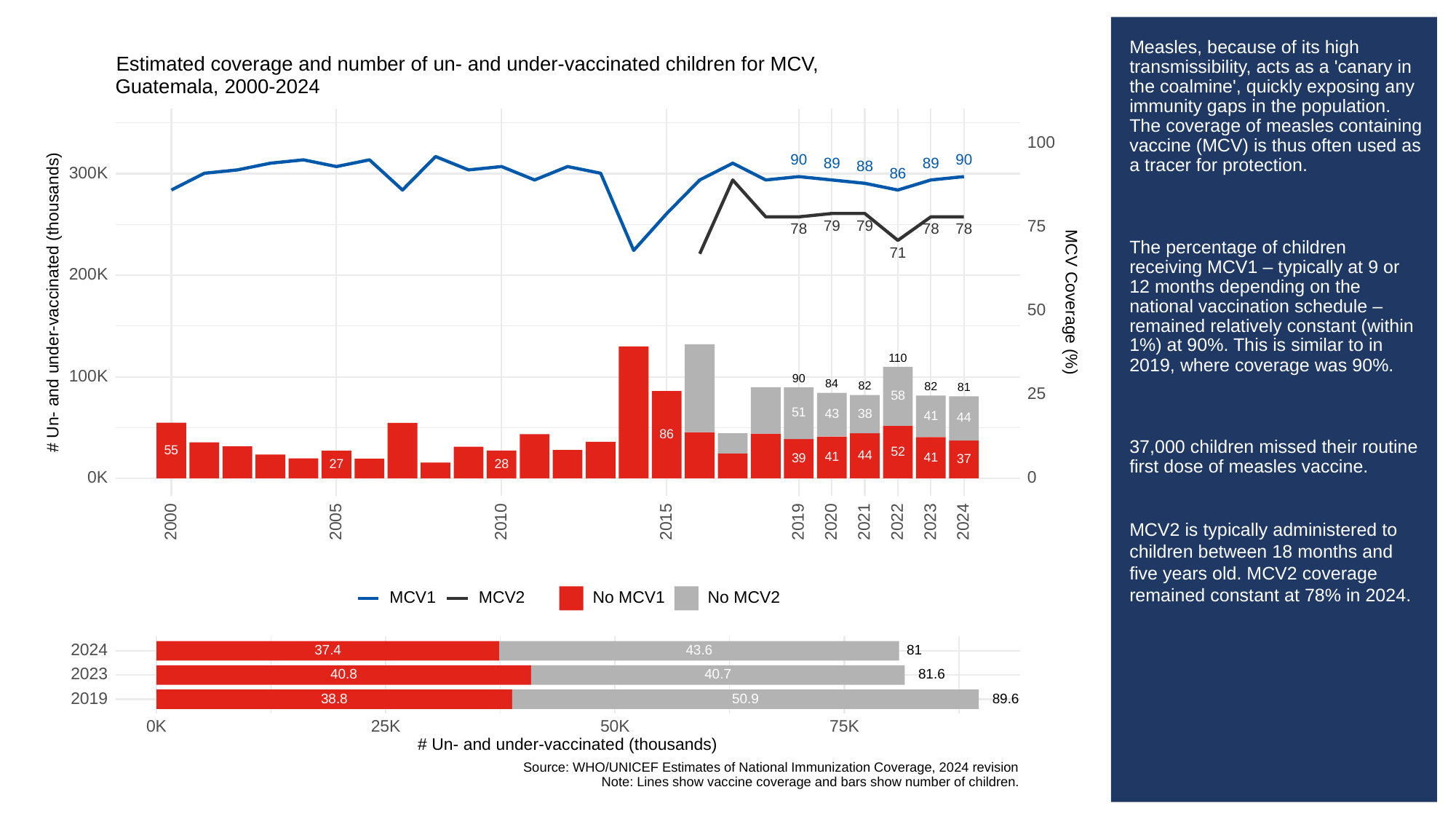

# Measles, because of its high transmissibility, acts as a 'canary in the coalmine', quickly exposing any immunity gaps in the population. The coverage of measles containing vaccine (MCV) is thus often used as a tracer for protection.

The percentage of children receiving MCV1 – typically at 9 or 12 months depending on the national vaccination schedule – remained relatively constant (within 1%) at 90%. This is similar to in 2019, where coverage was 90%.

37,000 children missed their routine first dose of measles vaccine.

MCV2 is typically administered to children between 18 months and five years old. MCV2 coverage remained constant at 78% in 2024.

Estimated coverage and number of un- and under-vaccinated children for MCV,
Guatemala, 2000-2024

100
90
90

89
89
88
300K
86

79
79
75
78
78
78

71
200K

# Un- and under-vaccinated (thousands)
MCV Coverage (%)
50

110

100K
90

84
82
82
81

25

58

51
38
43
41
44

86

55

52

44
41
41

39

37

28
27

0K
0

2023
2000
2005
2010
2015
2019
2020
2021
2022
2024

MCV1
MCV2
No MCV1
No MCV2

2024
37.4
43.6
81

2023
40.8
40.7
81.6

2019
38.8
50.9
89.6

0K
25K
50K
75K
# Un- and under-vaccinated (thousands)
Source: WHO/UNICEF Estimates of National Immunization Coverage, 2024 revision
Note: Lines show vaccine coverage and bars show number of children.